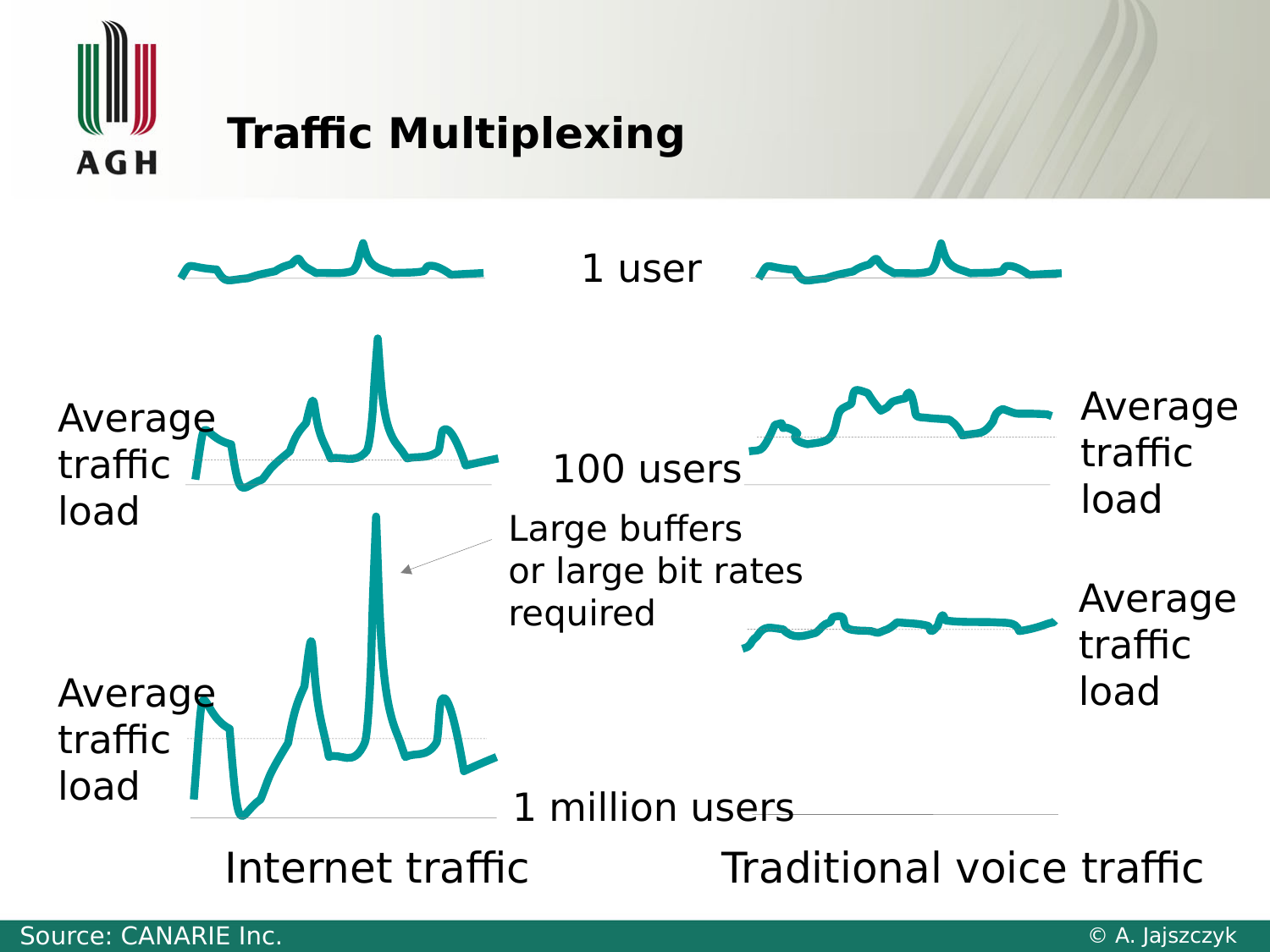

# Traffic Multiplexing
1 user

Average
traffic
load
Average
traffic
load

100 users

Large buffers
or large bit rates
required

Average
traffic
load

Average
traffic
load

1 million users

Internet traffic
Traditional voice traffic
Source: CANARIE Inc.